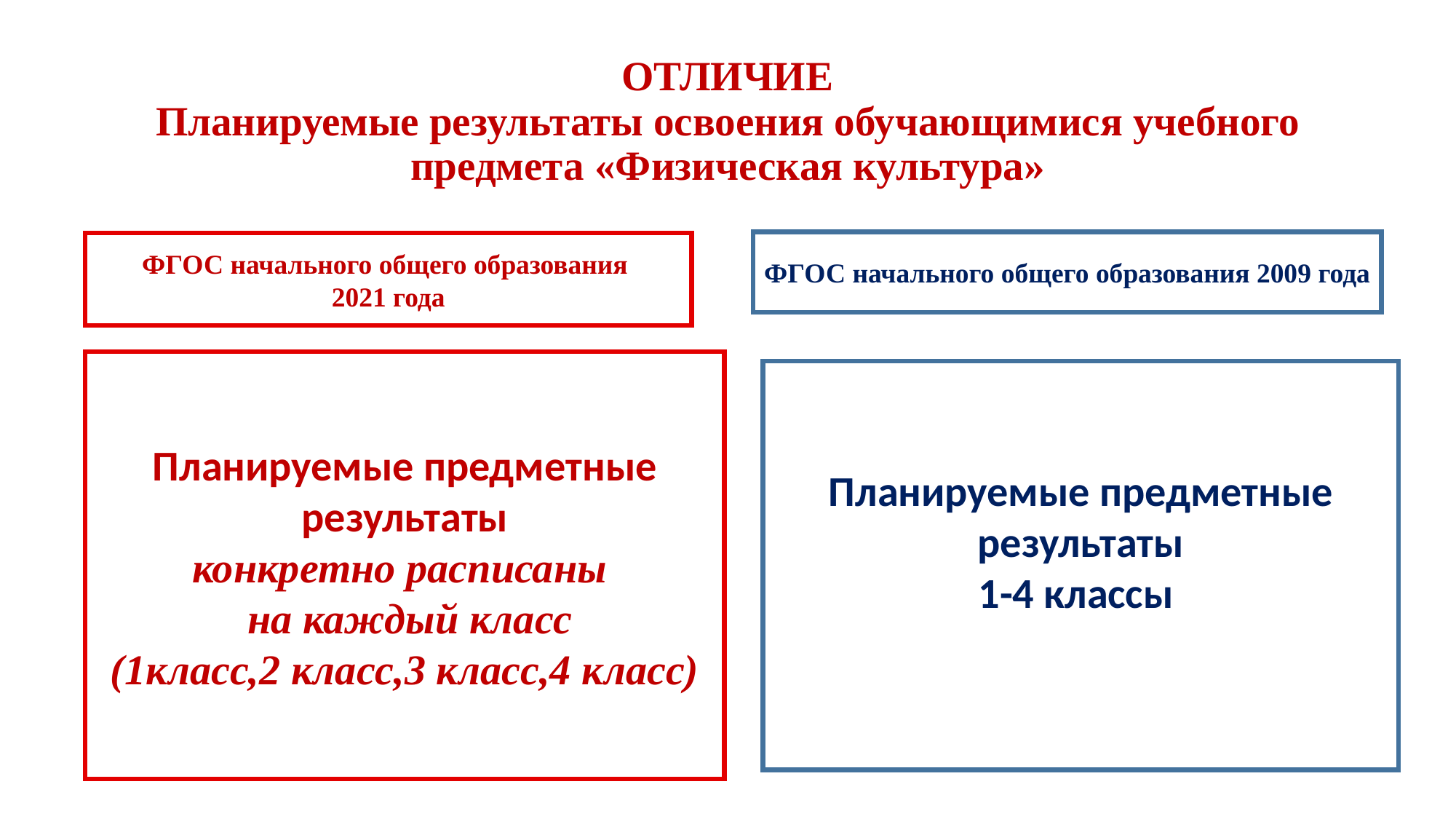

# ОТЛИЧИЕ Планируемые результаты освоения обучающимися учебного предмета «Физическая культура»
ФГОС начального общего образования 2009 года
ФГОС начального общего образования
2021 года
Планируемые предметные результаты
конкретно расписаны
 на каждый класс
(1класс,2 класс,3 класс,4 класс)
Планируемые предметные результаты
1-4 классы